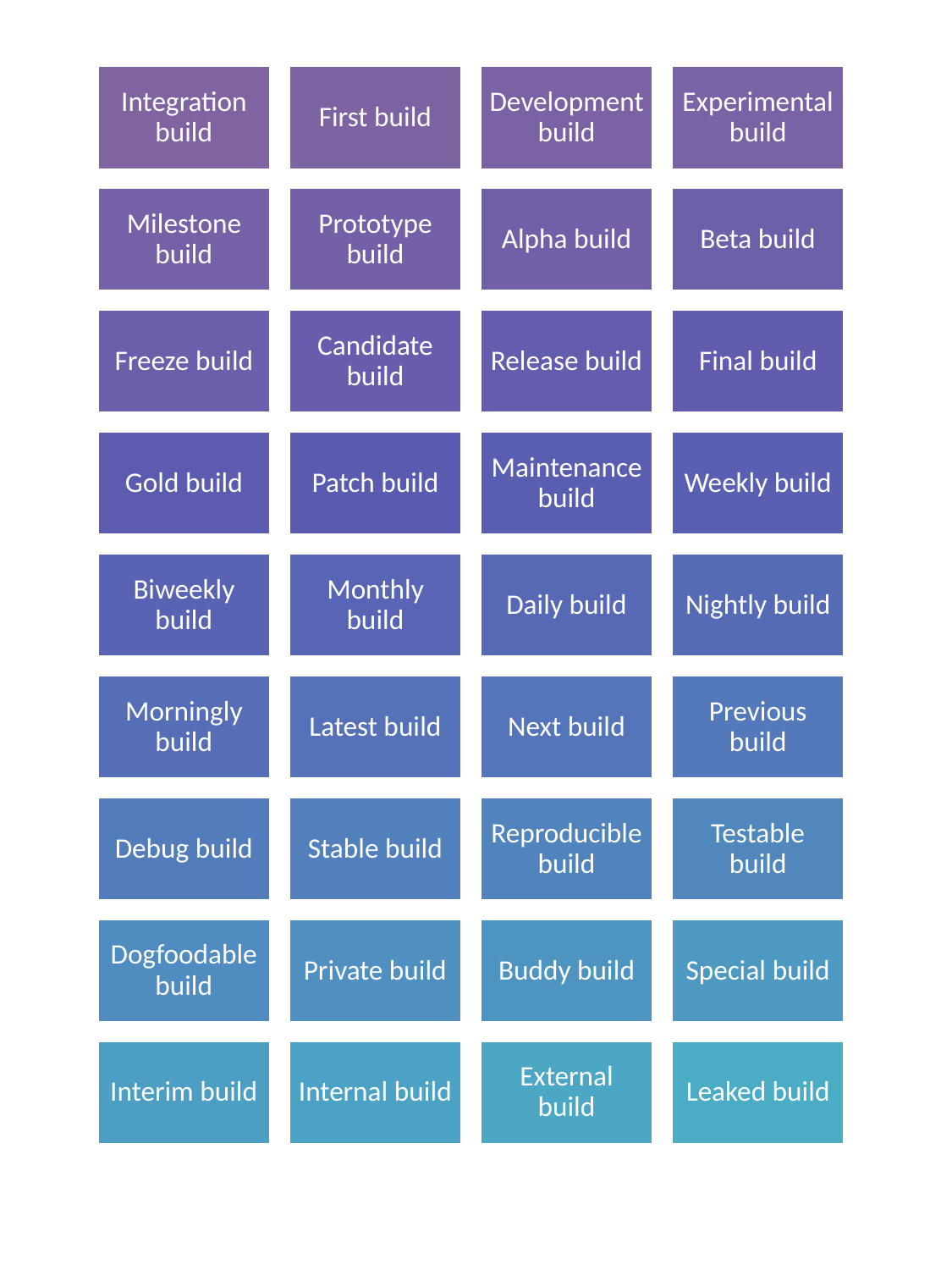

Integration build
First build
Development build
Experimental build
Milestone build
Prototype build
Alpha build
Beta build
Freeze build
Candidate build
Release build
Final build
Gold build
Patch build
Maintenance build
Weekly build
Biweekly build
Monthly build
Daily build
Nightly build
Morningly build
Latest build
Next build
Previous build
Debug build
Stable build
Reproducible build
Testable build
Dogfoodable build
Private build
Buddy build
Special build
Interim build
Internal build
External build
Leaked build